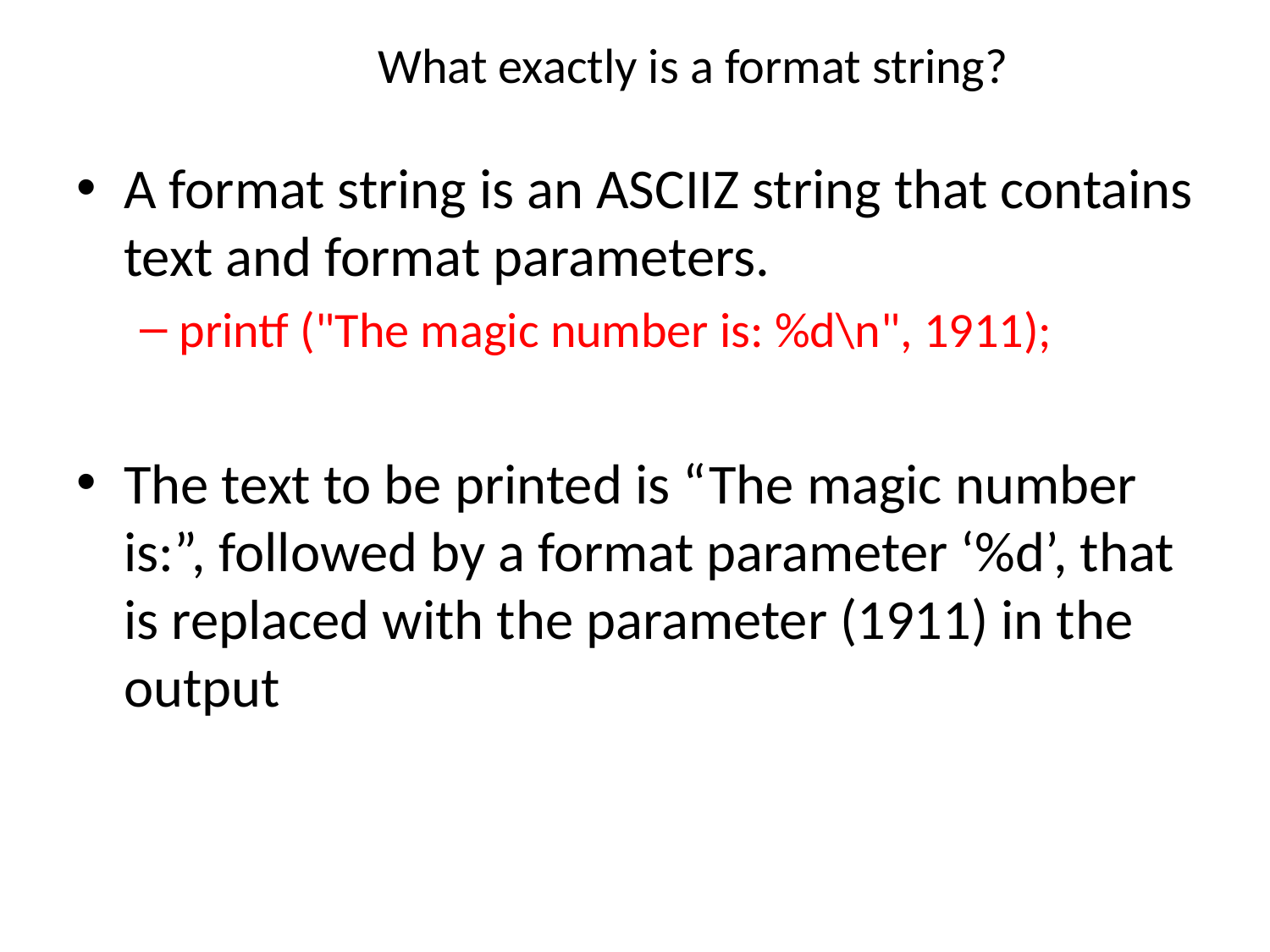

What exactly is a format string?
A format string is an ASCIIZ string that contains text and format parameters.
printf ("The magic number is: %d\n", 1911);

The text to be printed is “The magic number is:”, followed by a format parameter ‘%d’, that is replaced with the parameter (1911) in the output